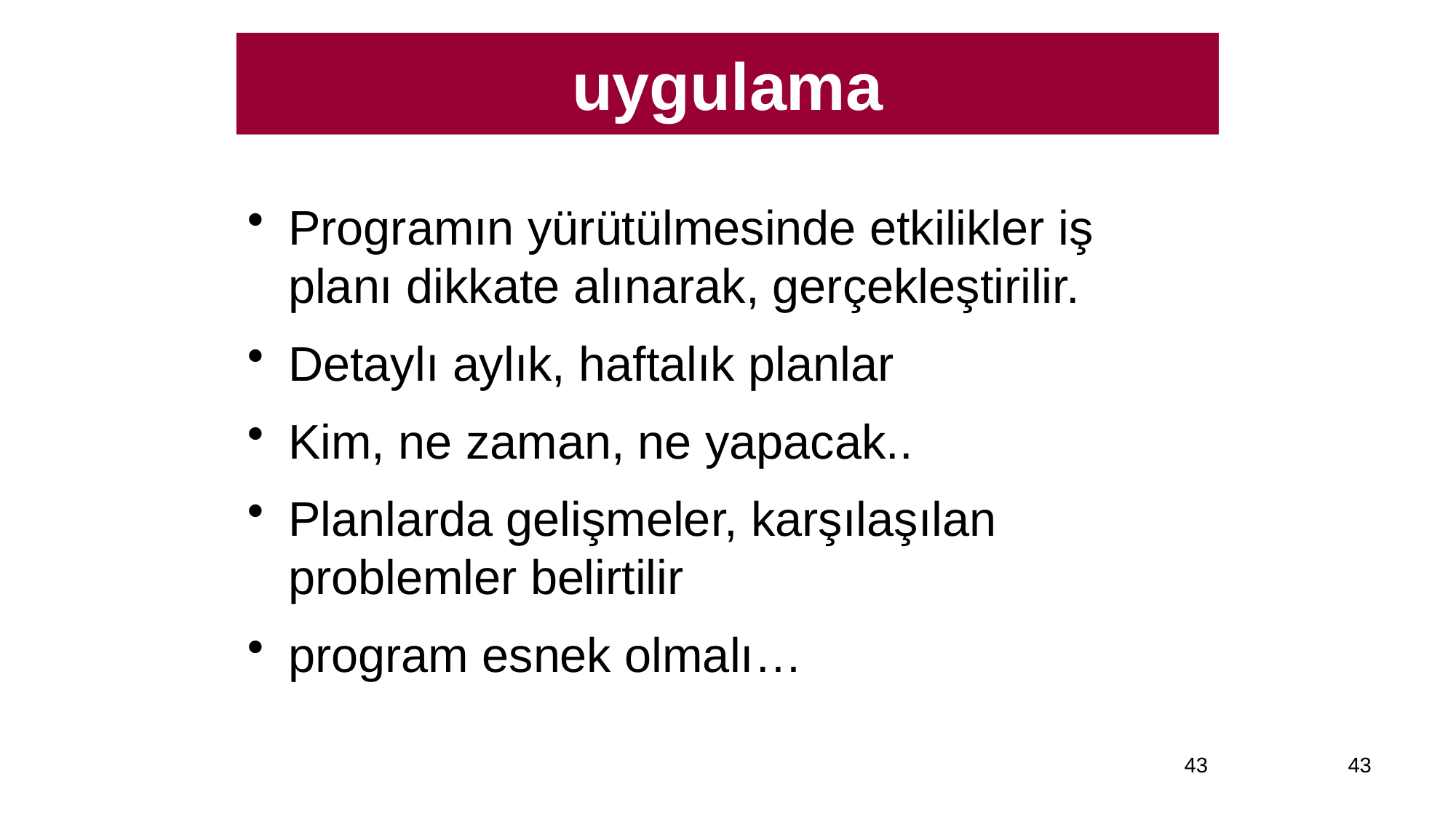

uygulama
Programın yürütülmesinde etkilikler iş planı dikkate alınarak, gerçekleştirilir.
Detaylı aylık, haftalık planlar
Kim, ne zaman, ne yapacak..
Planlarda gelişmeler, karşılaşılan problemler belirtilir
program esnek olmalı…
43
43